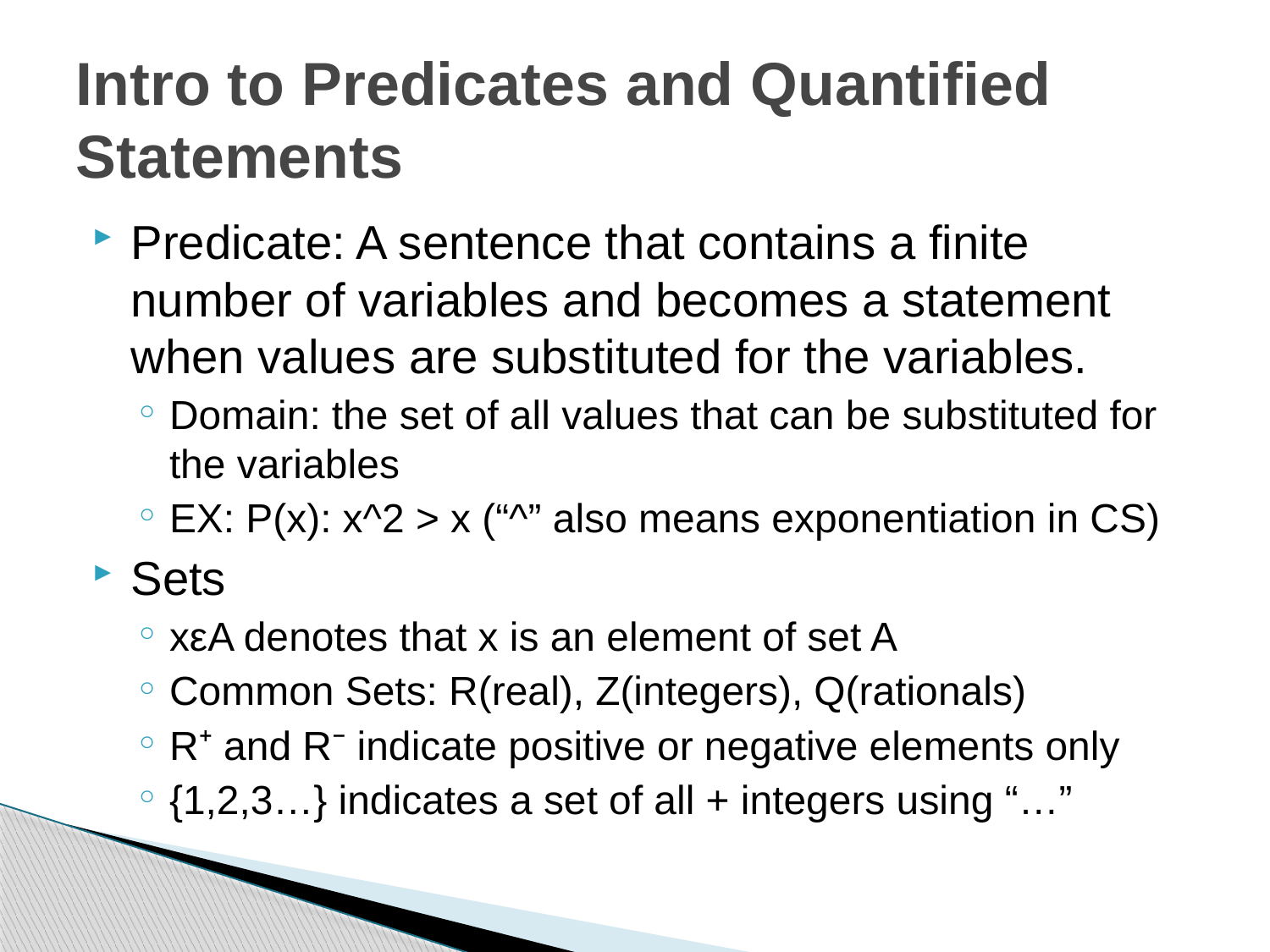

# Intro to Predicates and Quantified Statements
Predicate: A sentence that contains a finite number of variables and becomes a statement when values are substituted for the variables.
Domain: the set of all values that can be substituted for the variables
EX: P(x): x^2 > x (“^” also means exponentiation in CS)
Sets
xεA denotes that x is an element of set A
Common Sets: R(real), Z(integers), Q(rationals)
R⁺ and R⁻ indicate positive or negative elements only
{1,2,3…} indicates a set of all + integers using “…”